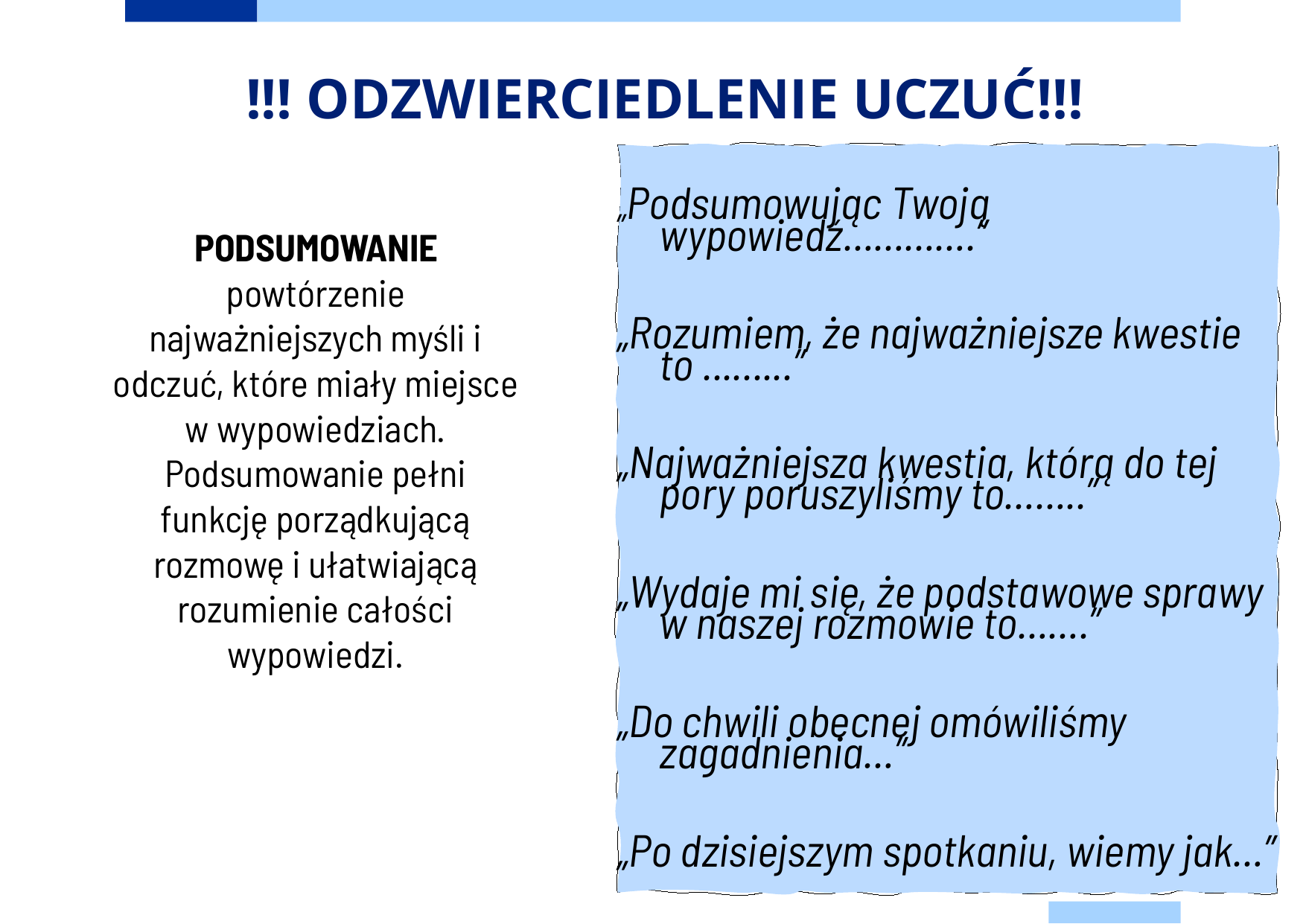

# !!! ODZWIERCIEDLENIE UCZUĆ!!!

„Podsumowując Twoją wypowiedź………….”

„Rozumiem, że najważniejsze kwestie to .........”

„Najważniejsza kwestia, którą do tej pory poruszyliśmy to……..”

„Wydaje mi się, że podstawowe sprawy w naszej rozmowie to…….”

„Do chwili obecnej omówiliśmy zagadnienia…”

„Po dzisiejszym spotkaniu, wiemy jak…”

	 PODSUMOWANIE  powtórzenie najważniejszych myśli i odczuć, które miały miejsce w wypowiedziach. Podsumowanie pełni funkcję porządkującą rozmowę i ułatwiającą rozumienie całości wypowiedzi.

9